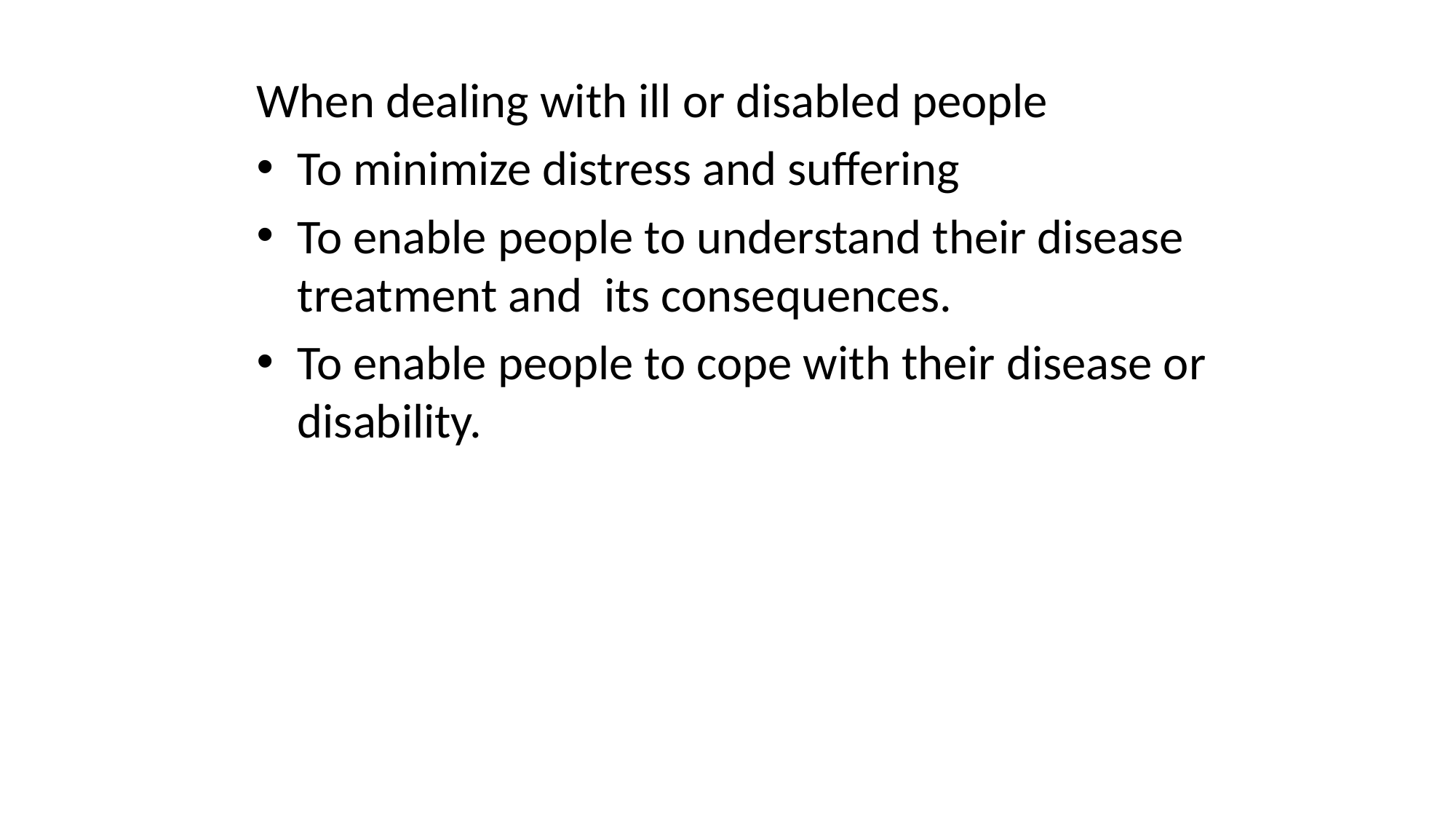

When dealing with ill or disabled people
To minimize distress and suffering
To enable people to understand their disease treatment and  its consequences.
To enable people to cope with their disease or disability.